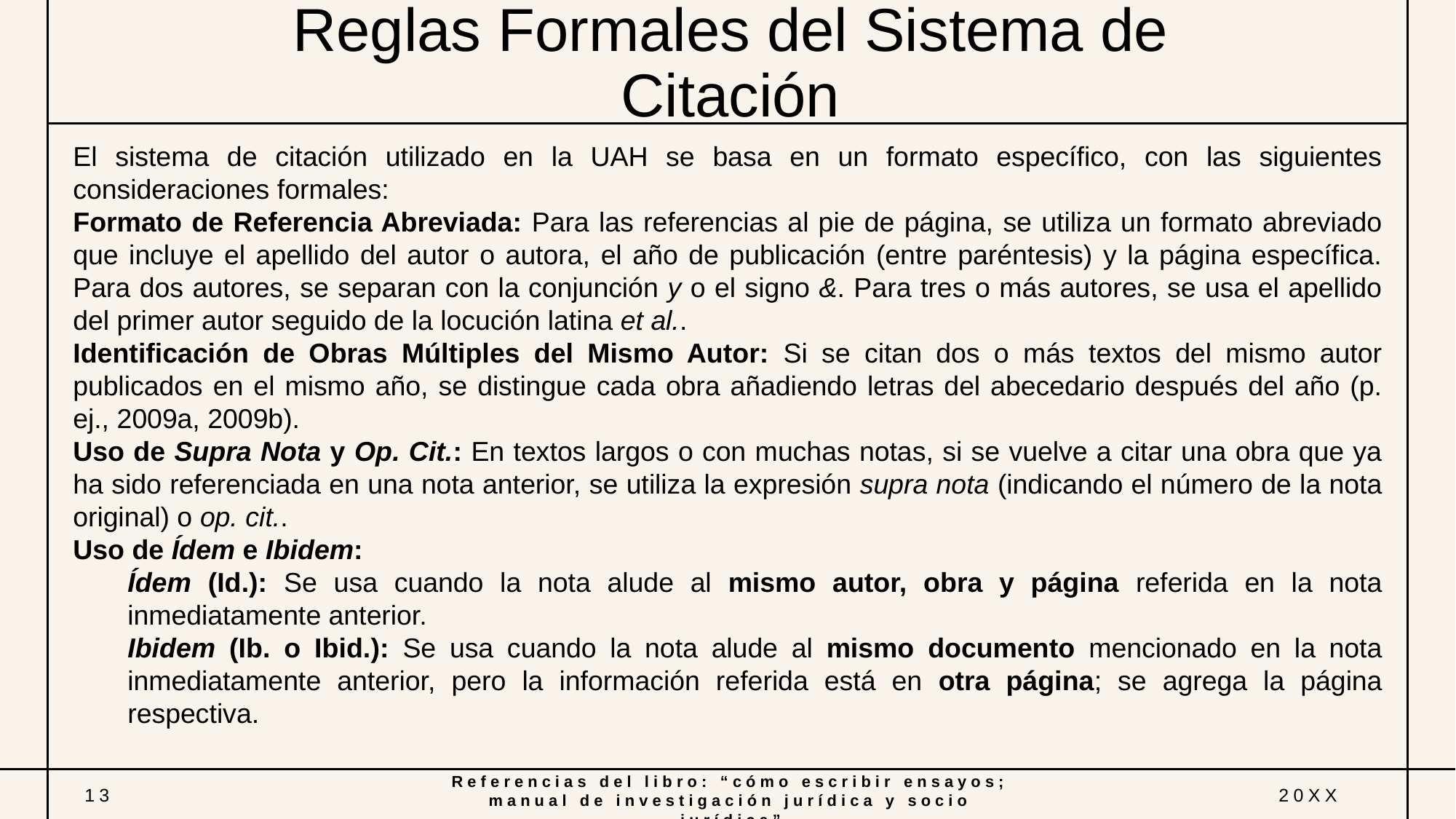

# Reglas Formales del Sistema de Citación
El sistema de citación utilizado en la UAH se basa en un formato específico, con las siguientes consideraciones formales:
Formato de Referencia Abreviada: Para las referencias al pie de página, se utiliza un formato abreviado que incluye el apellido del autor o autora, el año de publicación (entre paréntesis) y la página específica. Para dos autores, se separan con la conjunción y o el signo &. Para tres o más autores, se usa el apellido del primer autor seguido de la locución latina et al..
Identificación de Obras Múltiples del Mismo Autor: Si se citan dos o más textos del mismo autor publicados en el mismo año, se distingue cada obra añadiendo letras del abecedario después del año (p. ej., 2009a, 2009b).
Uso de Supra Nota y Op. Cit.: En textos largos o con muchas notas, si se vuelve a citar una obra que ya ha sido referenciada en una nota anterior, se utiliza la expresión supra nota (indicando el número de la nota original) o op. cit..
Uso de Ídem e Ibidem:
Ídem (Id.): Se usa cuando la nota alude al mismo autor, obra y página referida en la nota inmediatamente anterior.
Ibidem (Ib. o Ibid.): Se usa cuando la nota alude al mismo documento mencionado en la nota inmediatamente anterior, pero la información referida está en otra página; se agrega la página respectiva.

Referencias del libro: “cómo escribir ensayos; manual de investigación jurídica y socio jurídica”

13
20XX